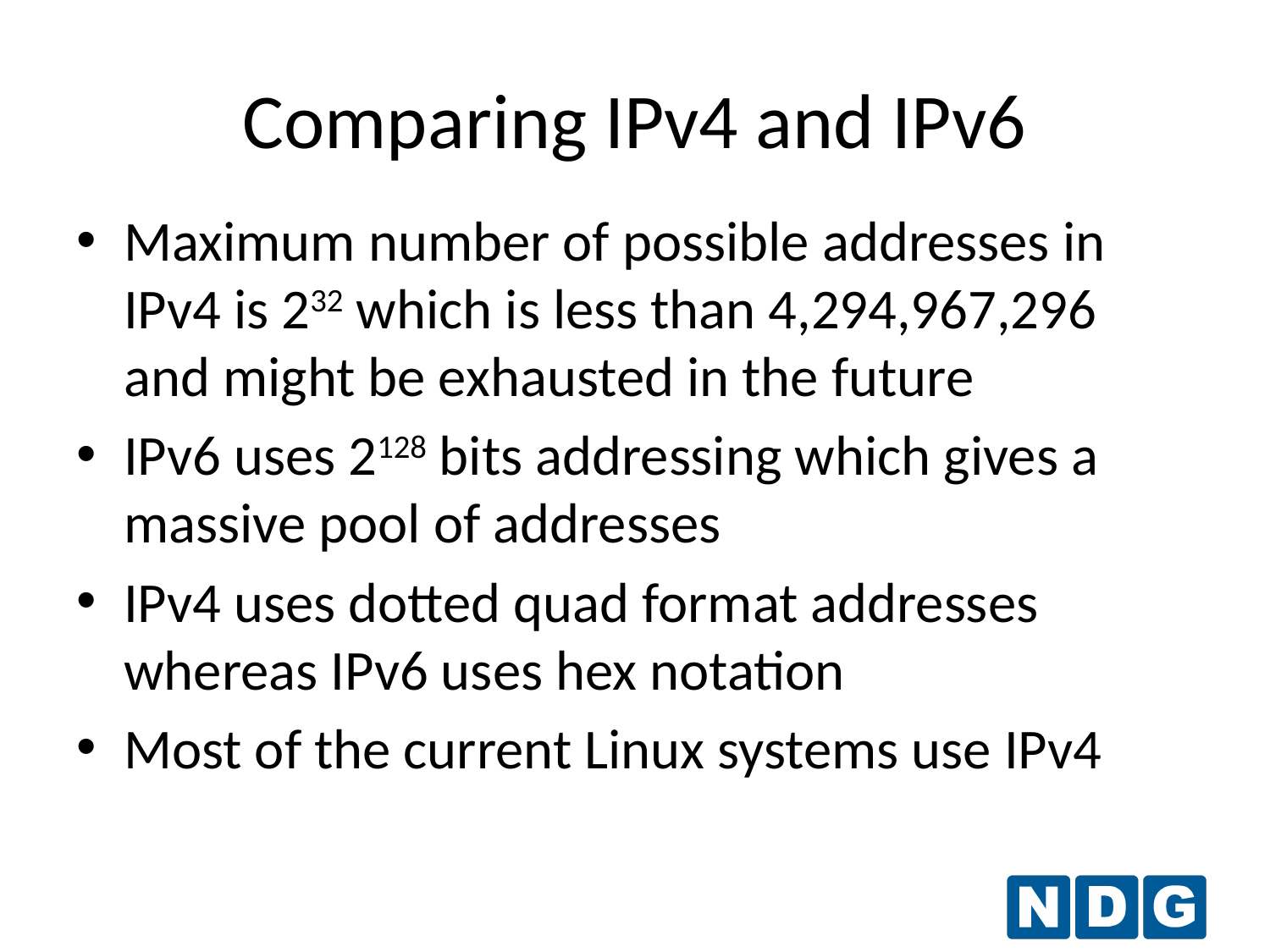

Comparing IPv4 and IPv6
Maximum number of possible addresses in IPv4 is 232 which is less than 4,294,967,296 and might be exhausted in the future
IPv6 uses 2128 bits addressing which gives a massive pool of addresses
IPv4 uses dotted quad format addresses whereas IPv6 uses hex notation
Most of the current Linux systems use IPv4